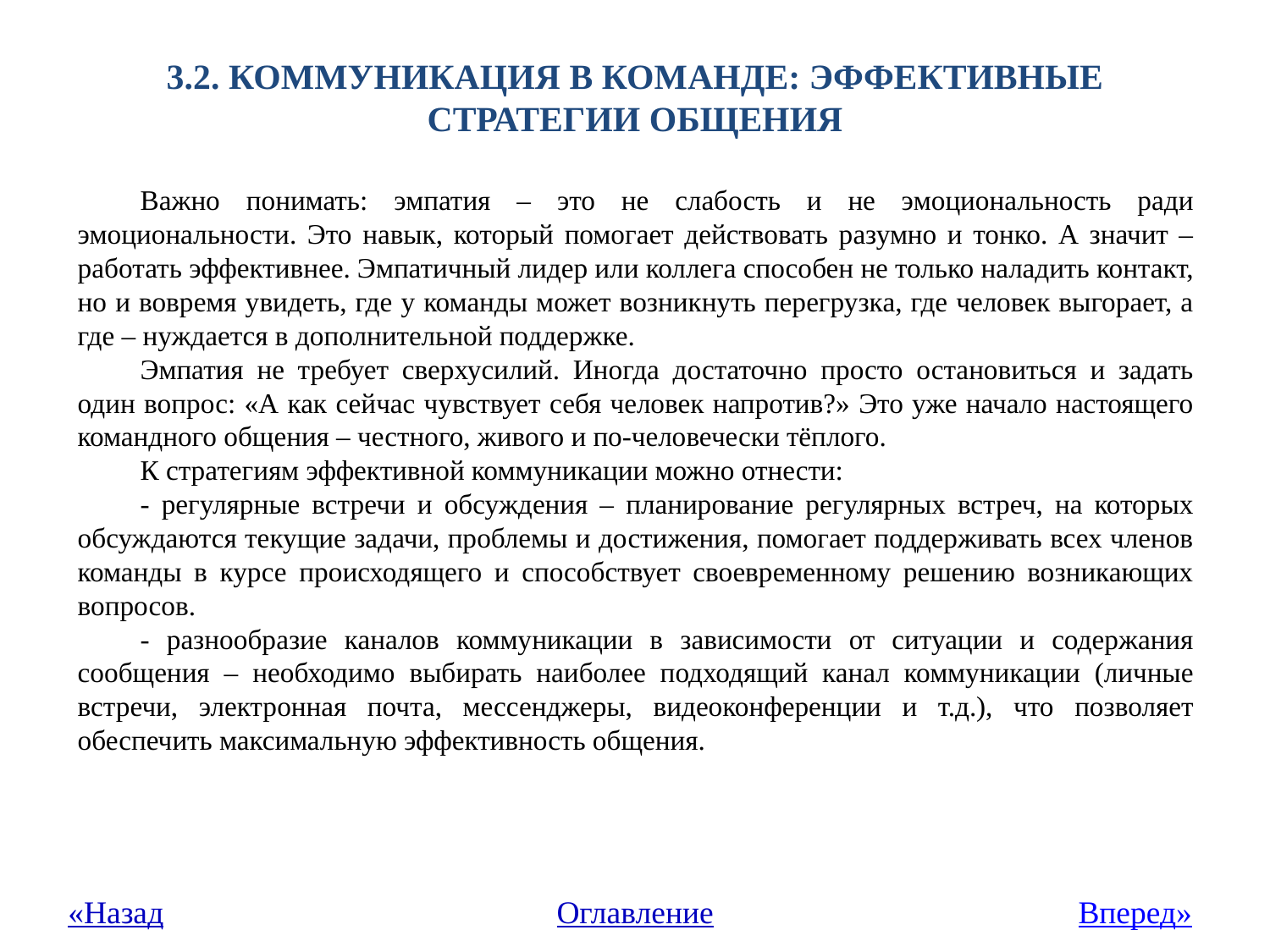

# 3.2. Коммуникация в команде: эффективные стратегии общения
Важно понимать: эмпатия – это не слабость и не эмоциональность ради эмоциональности. Это навык, который помогает действовать разумно и тонко. А значит – работать эффективнее. Эмпатичный лидер или коллега способен не только наладить контакт, но и вовремя увидеть, где у команды может возникнуть перегрузка, где человек выгорает, а где – нуждается в дополнительной поддержке.
Эмпатия не требует сверхусилий. Иногда достаточно просто остановиться и задать один вопрос: «А как сейчас чувствует себя человек напротив?» Это уже начало настоящего командного общения – честного, живого и по-человечески тёплого.
К стратегиям эффективной коммуникации можно отнести:
- регулярные встречи и обсуждения – планирование регулярных встреч, на которых обсуждаются текущие задачи, проблемы и достижения, помогает поддерживать всех членов команды в курсе происходящего и способствует своевременному решению возникающих вопросов.
- разнообразие каналов коммуникации в зависимости от ситуации и содержания сообщения – необходимо выбирать наиболее подходящий канал коммуникации (личные встречи, электронная почта, мессенджеры, видеоконференции и т.д.), что позволяет обеспечить максимальную эффективность общения.

«Назад
Оглавление
Вперед»